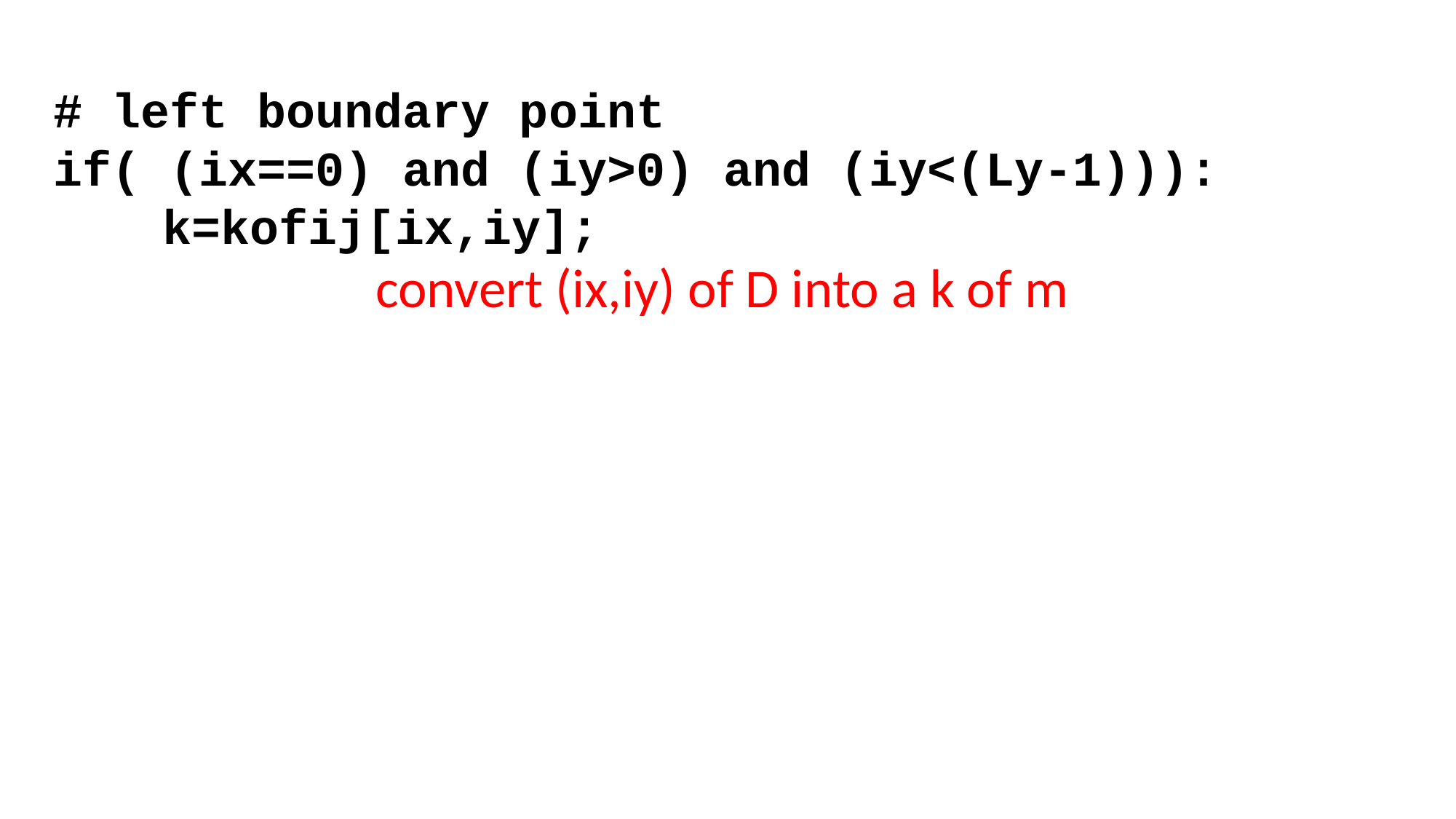

# left boundary point
if( (ix==0) and (iy>0) and (iy<(Ly-1))):
	k=kofij[ix,iy];
convert (ix,iy) of D into a k of m